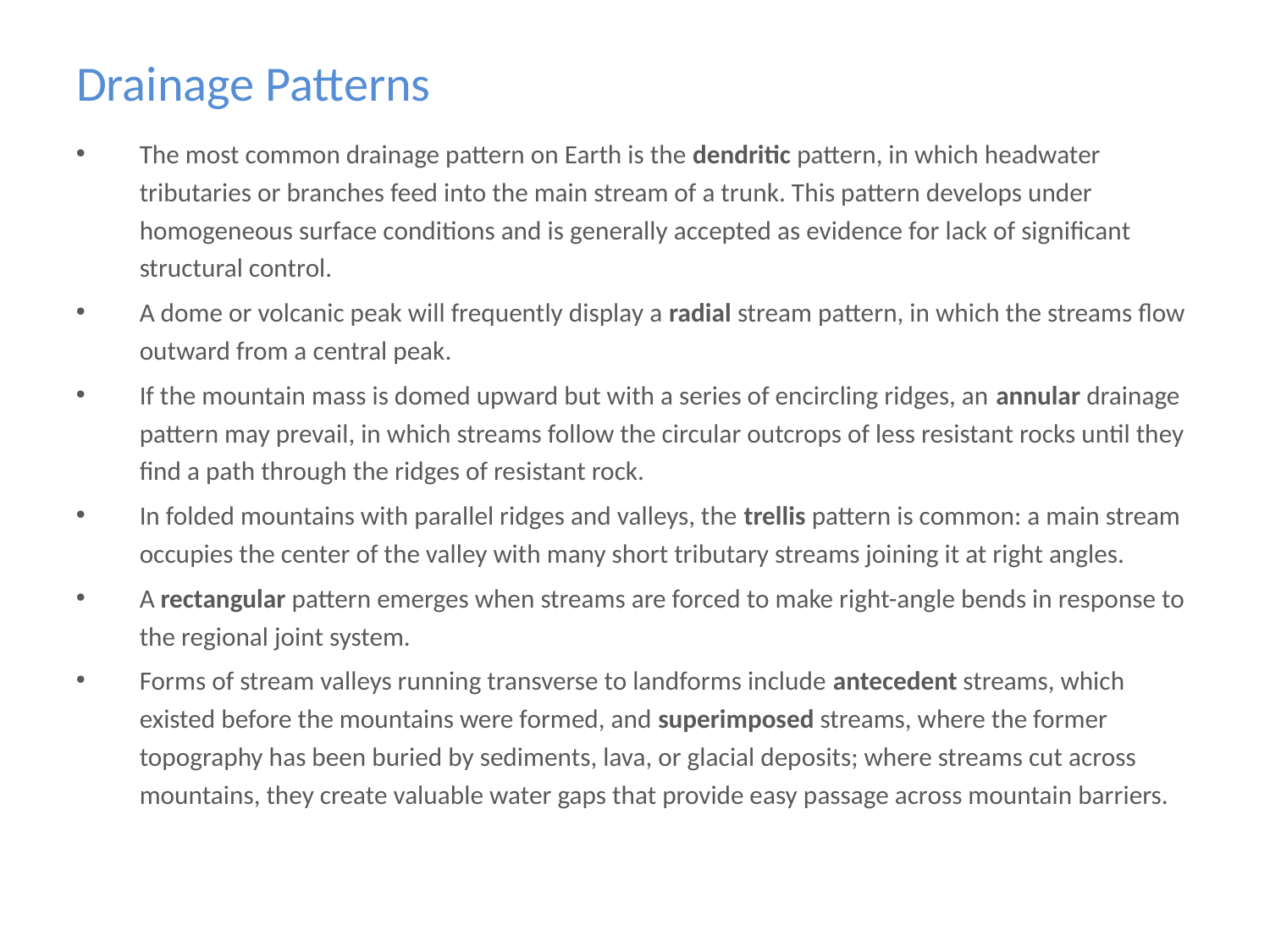

# Drainage Patterns

The most common drainage pattern on Earth is the dendritic pattern, in which headwater tributaries or branches feed into the main stream of a trunk. This pattern develops under homogeneous surface conditions and is generally accepted as evidence for lack of significant structural control.
A dome or volcanic peak will frequently display a radial stream pattern, in which the streams flow outward from a central peak.
If the mountain mass is domed upward but with a series of encircling ridges, an annular drainage pattern may prevail, in which streams follow the circular outcrops of less resistant rocks until they find a path through the ridges of resistant rock.
In folded mountains with parallel ridges and valleys, the trellis pattern is common: a main stream occupies the center of the valley with many short tributary streams joining it at right angles.
A rectangular pattern emerges when streams are forced to make right-angle bends in response to the regional joint system.
Forms of stream valleys running transverse to landforms include antecedent streams, which existed before the mountains were formed, and superimposed streams, where the former topography has been buried by sediments, lava, or glacial deposits; where streams cut across mountains, they create valuable water gaps that provide easy passage across mountain barriers.